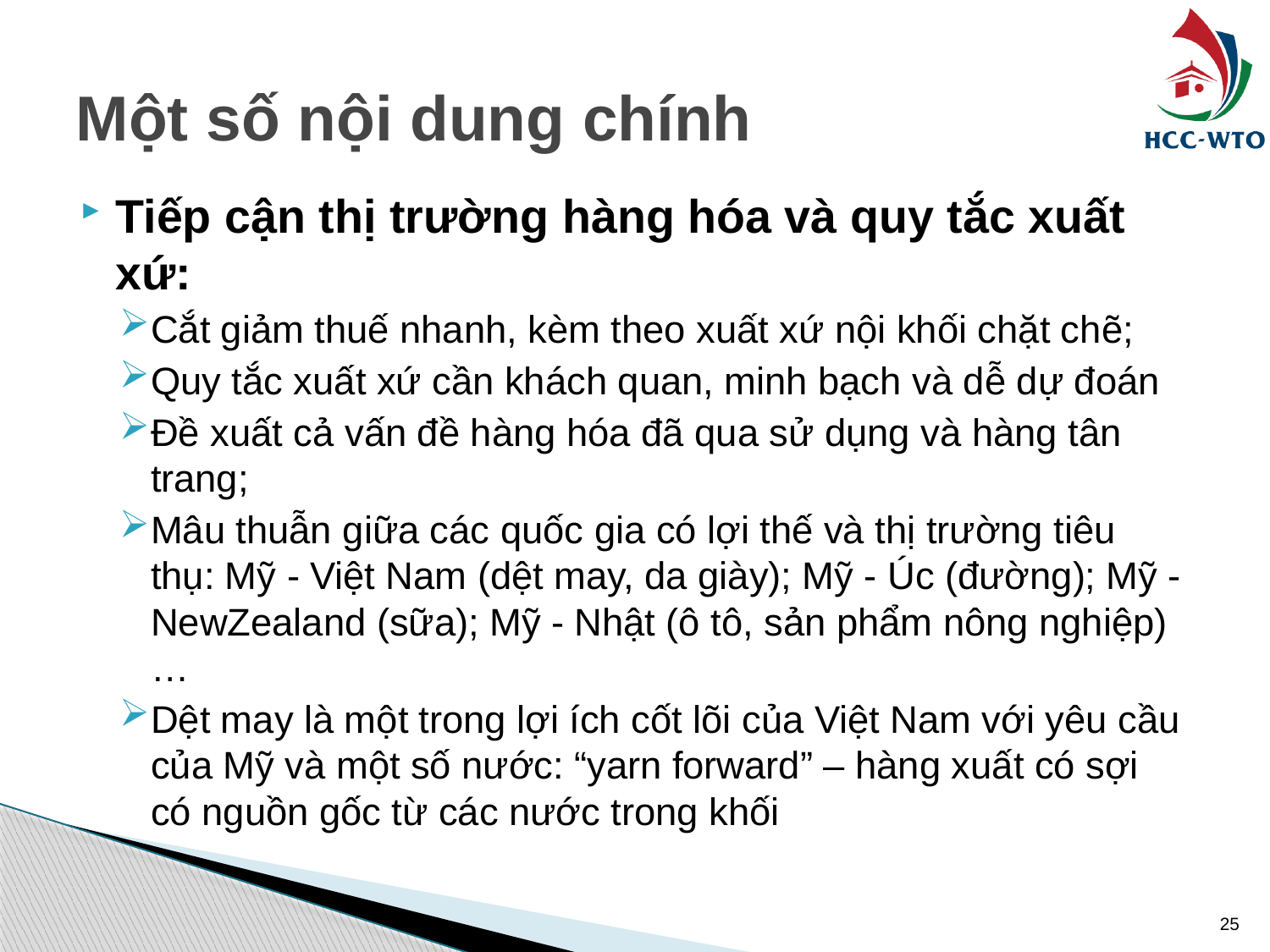

# Một số nội dung chính
Tiếp cận thị trường hàng hóa và quy tắc xuất xứ:
Cắt giảm thuế nhanh, kèm theo xuất xứ nội khối chặt chẽ;
Quy tắc xuất xứ cần khách quan, minh bạch và dễ dự đoán
Đề xuất cả vấn đề hàng hóa đã qua sử dụng và hàng tân trang;
Mâu thuẫn giữa các quốc gia có lợi thế và thị trường tiêu thụ: Mỹ - Việt Nam (dệt may, da giày); Mỹ - Úc (đường); Mỹ - NewZealand (sữa); Mỹ - Nhật (ô tô, sản phẩm nông nghiệp)…
Dệt may là một trong lợi ích cốt lõi của Việt Nam với yêu cầu của Mỹ và một số nước: “yarn forward” – hàng xuất có sợi có nguồn gốc từ các nước trong khối
25